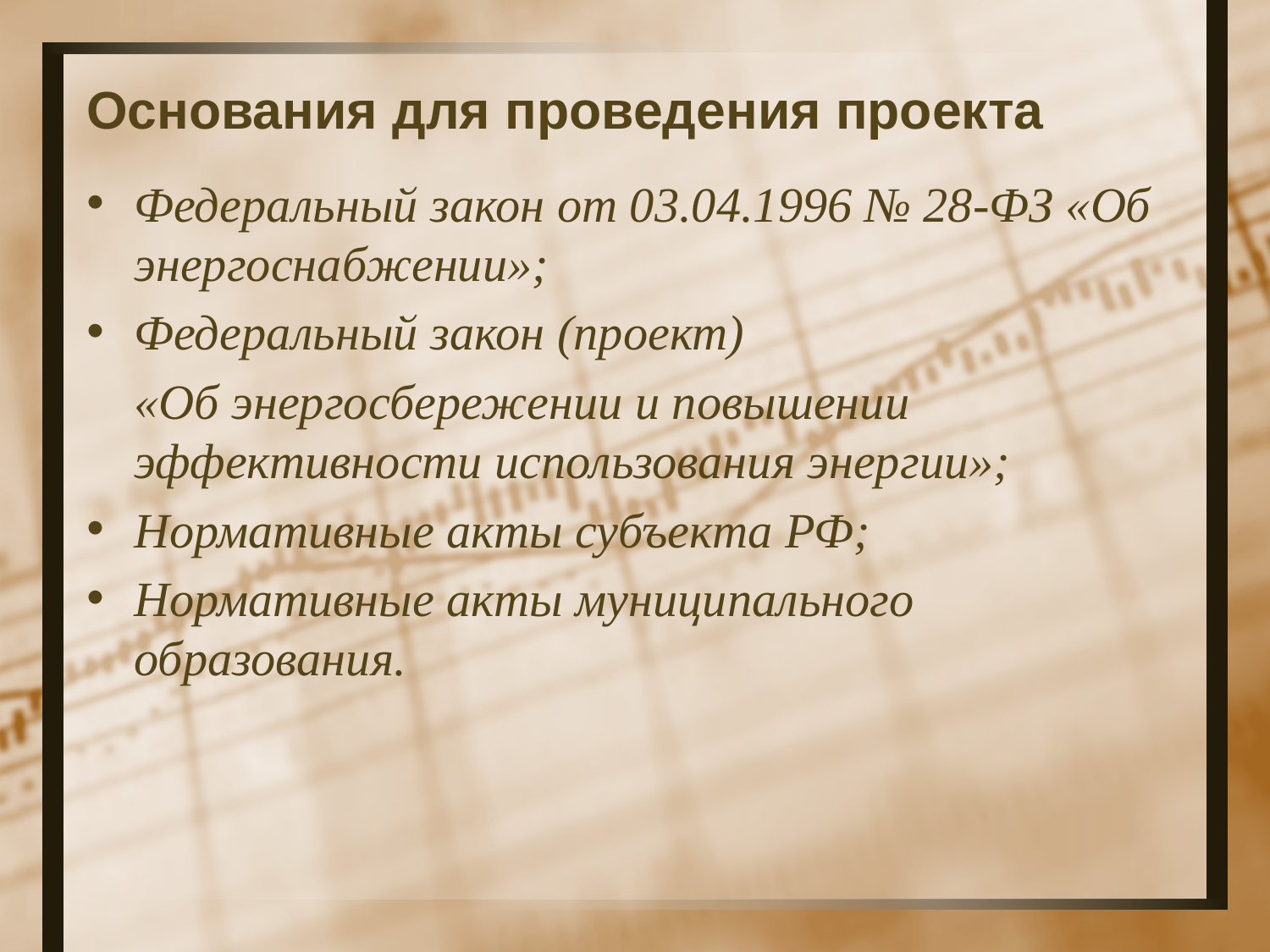

# Основания для проведения проекта
Федеральный закон от 03.04.1996 № 28-ФЗ «Об энергоснабжении»;
Федеральный закон (проект)
	«Об энергосбережении и повышении эффективности использования энергии»;
Нормативные акты субъекта РФ;
Нормативные акты муниципального образования.